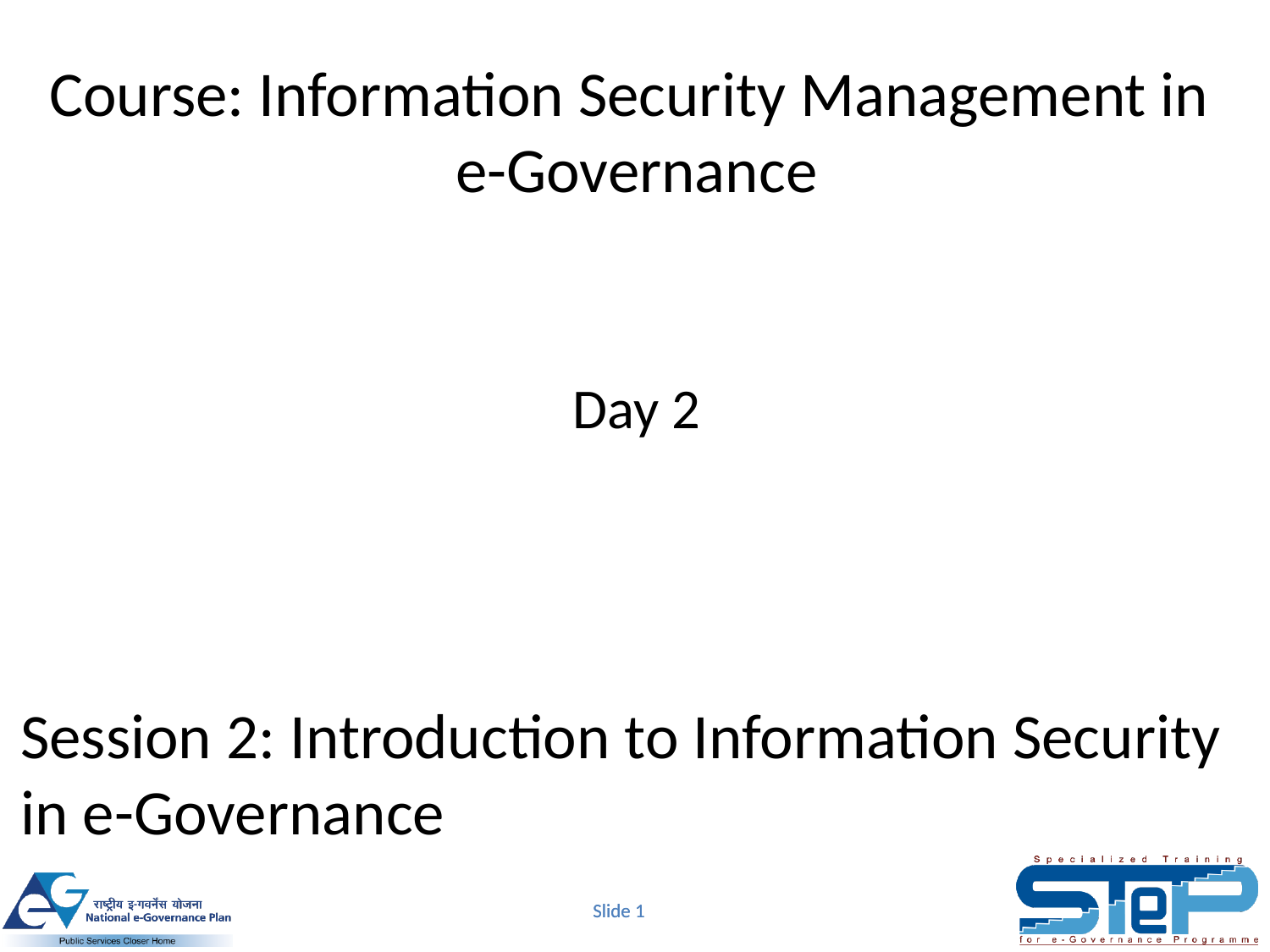

Course: Information Security Management in
e-Governance

Day 2
Session 2: Introduction to Information Security in e-Governance